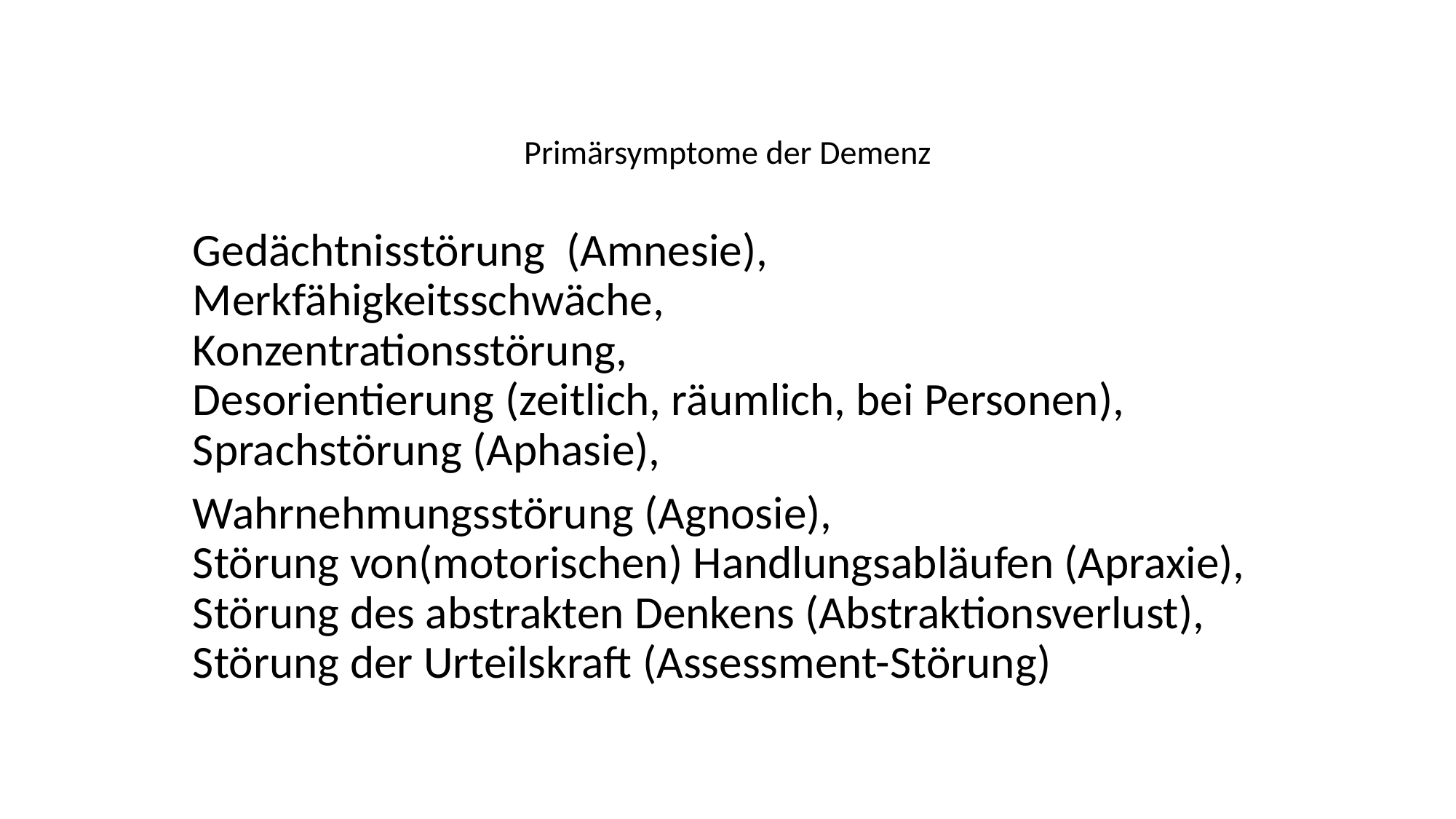

# Primärsymptome der Demenz
Gedächtnisstörung  (Amnesie),
Merkfähigkeitsschwäche,
Konzentrationsstörung,
Desorientierung (zeitlich, räumlich, bei Personen),
Sprachstörung (Aphasie),
Wahrnehmungsstörung (Agnosie),
Störung von(motorischen) Handlungsabläufen (Apraxie),
Störung des abstrakten Denkens (Abstraktionsverlust),
Störung der Urteilskraft (Assessment-Störung)